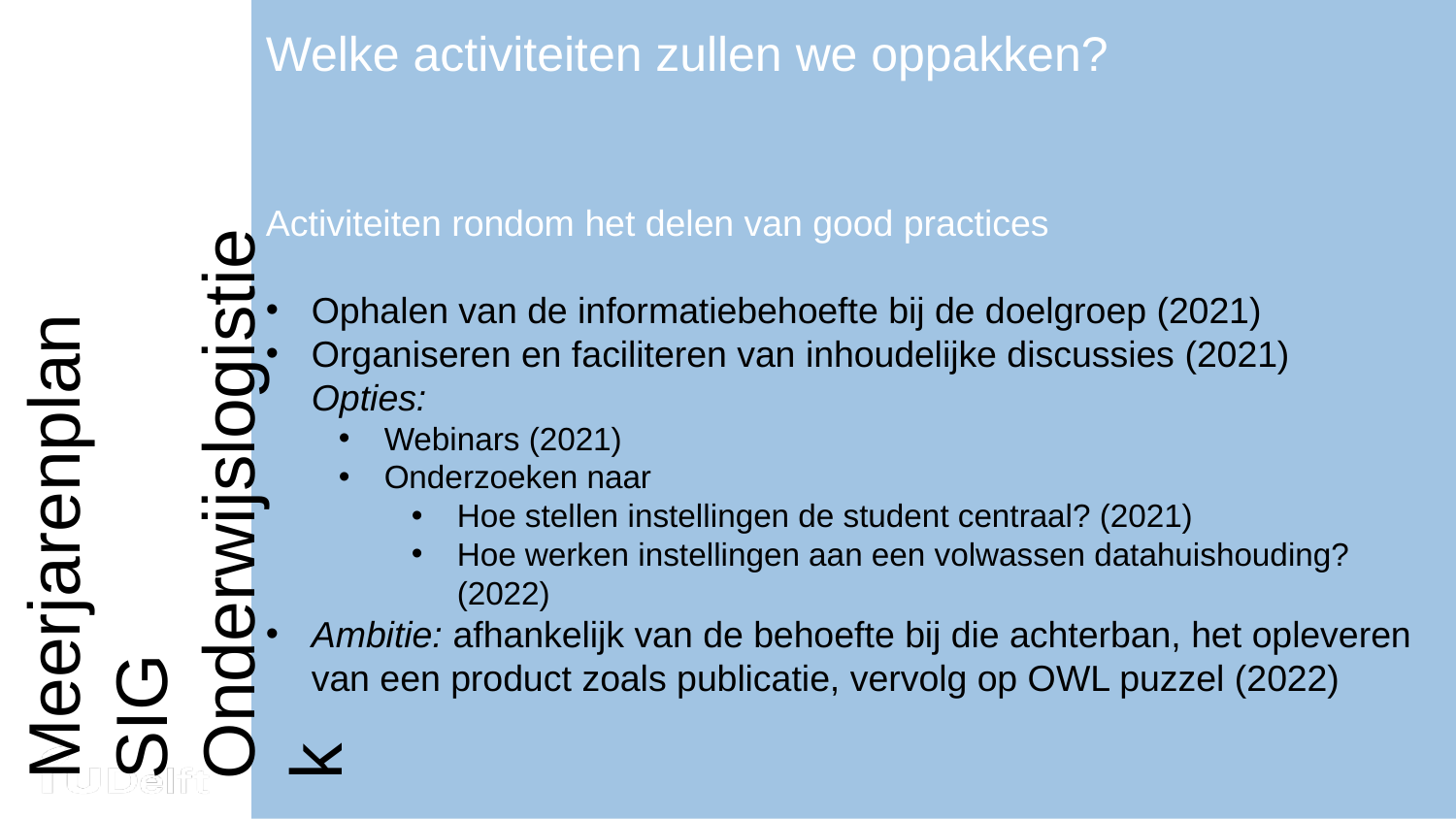

Welke activiteiten zullen we oppakken?
Activiteiten rondom het delen van good practices

Ophalen van de informatiebehoefte bij de doelgroep (2021)
Organiseren en faciliteren van inhoudelijke discussies (2021)
Opties:
Webinars (2021)
Onderzoeken naar
Hoe stellen instellingen de student centraal? (2021)
Hoe werken instellingen aan een volwassen datahuishouding? (2022)
Ambitie: afhankelijk van de behoefte bij die achterban, het opleveren van een product zoals publicatie, vervolg op OWL puzzel (2022)

Meerjarenplan SIG Onderwijslogistiek